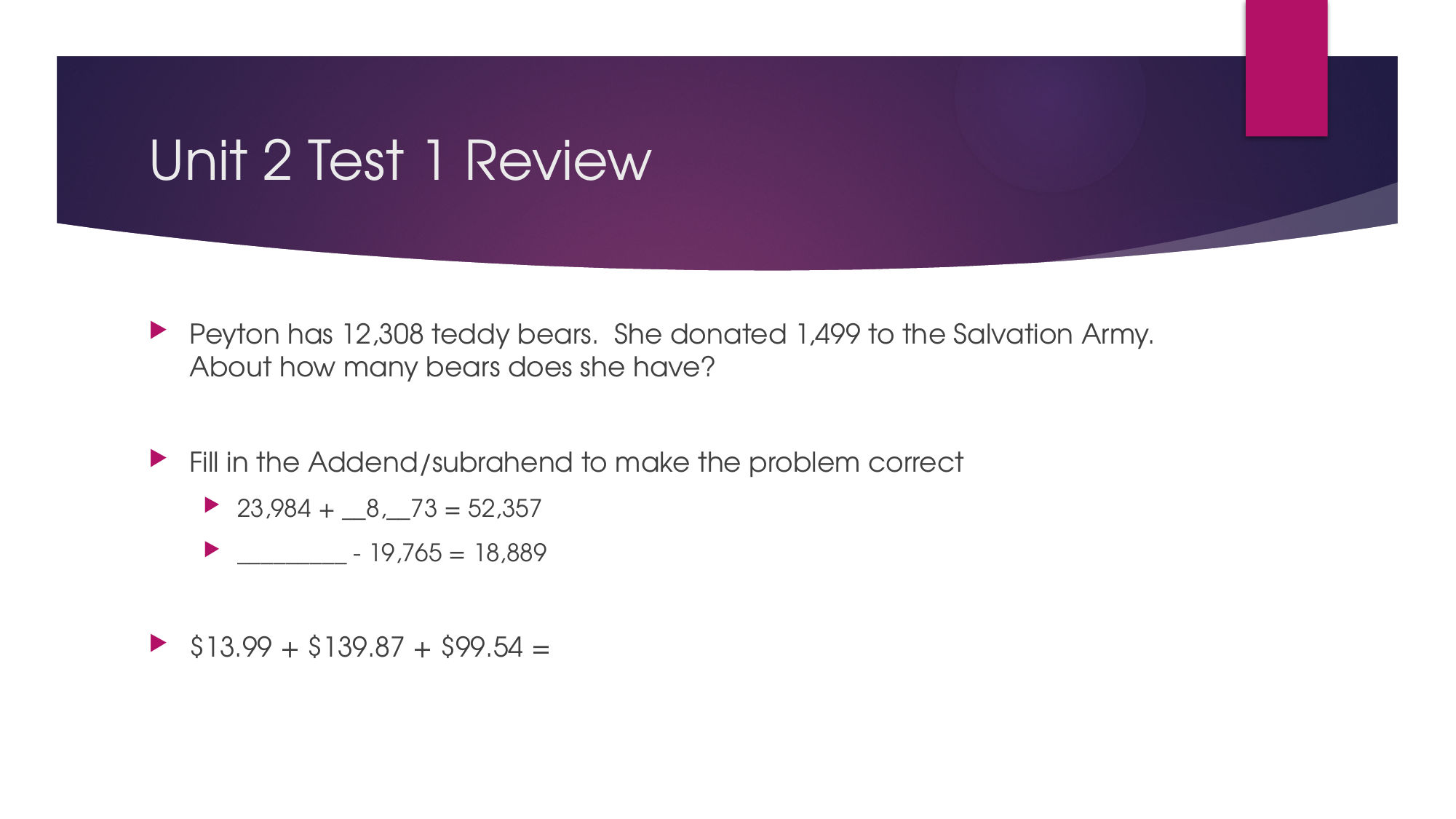

# Unit 2 Test 1 Review
Peyton has 12,308 teddy bears.  She donated 1,499 to the Salvation Army.  About how many bears does she have?

Fill in the Addend/subrahend to make the problem correct
23,984 + __8,__73 = 52,357
_________ - 19,765 = 18,889

$13.99 + $139.87 + $99.54 =